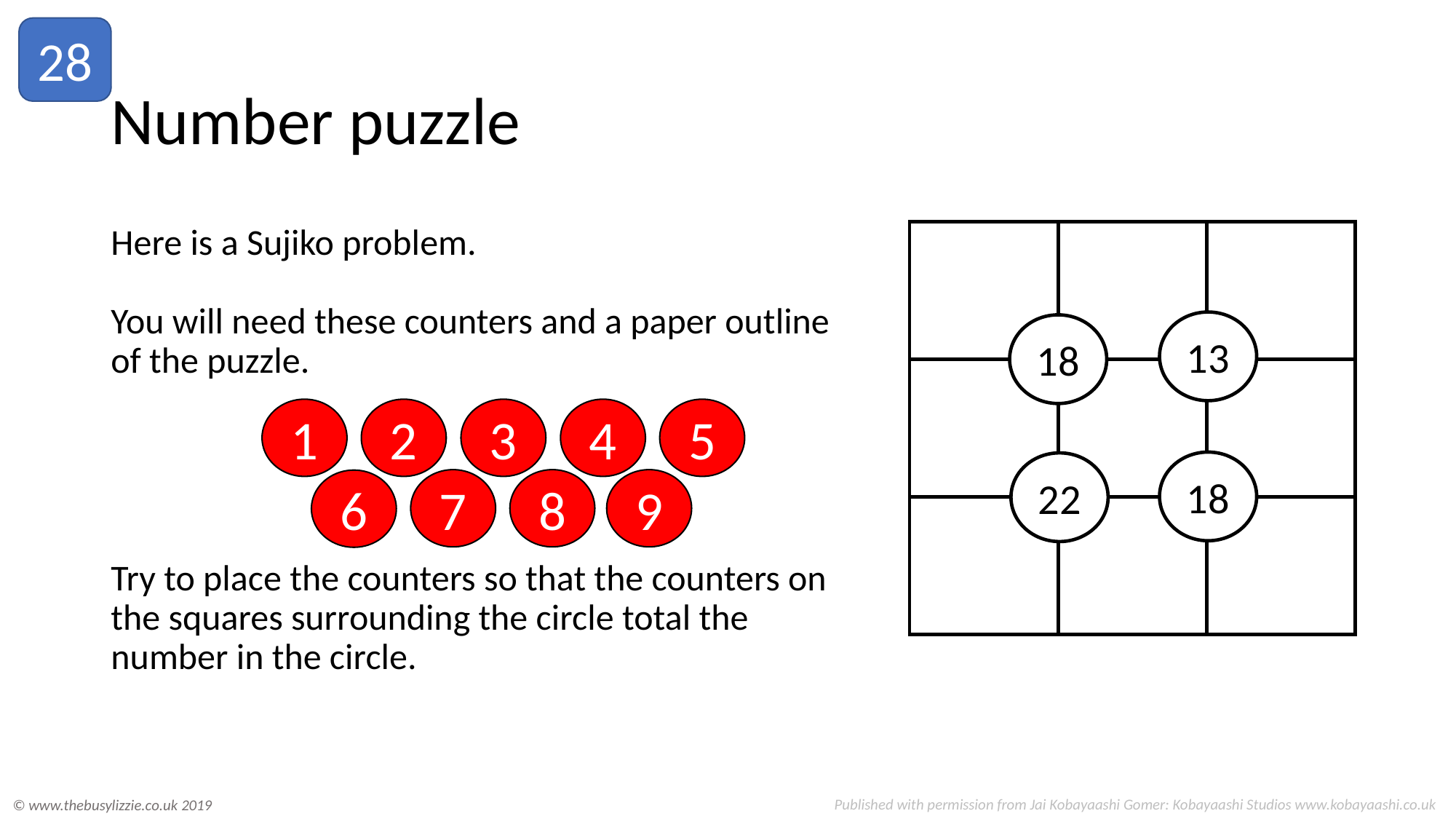

28
# Number puzzle
Here is a Sujiko problem.
You will need these counters and a paper outline of the puzzle.

Try to place the counters so that the counters on the squares surrounding the circle total the number in the circle.

13
18

18
22

1
2
3
4
5
9
8
7
6
Published with permission from Jai Kobayaashi Gomer: Kobayaashi Studios www.kobayaashi.co.uk
© www.thebusylizzie.co.uk 2019